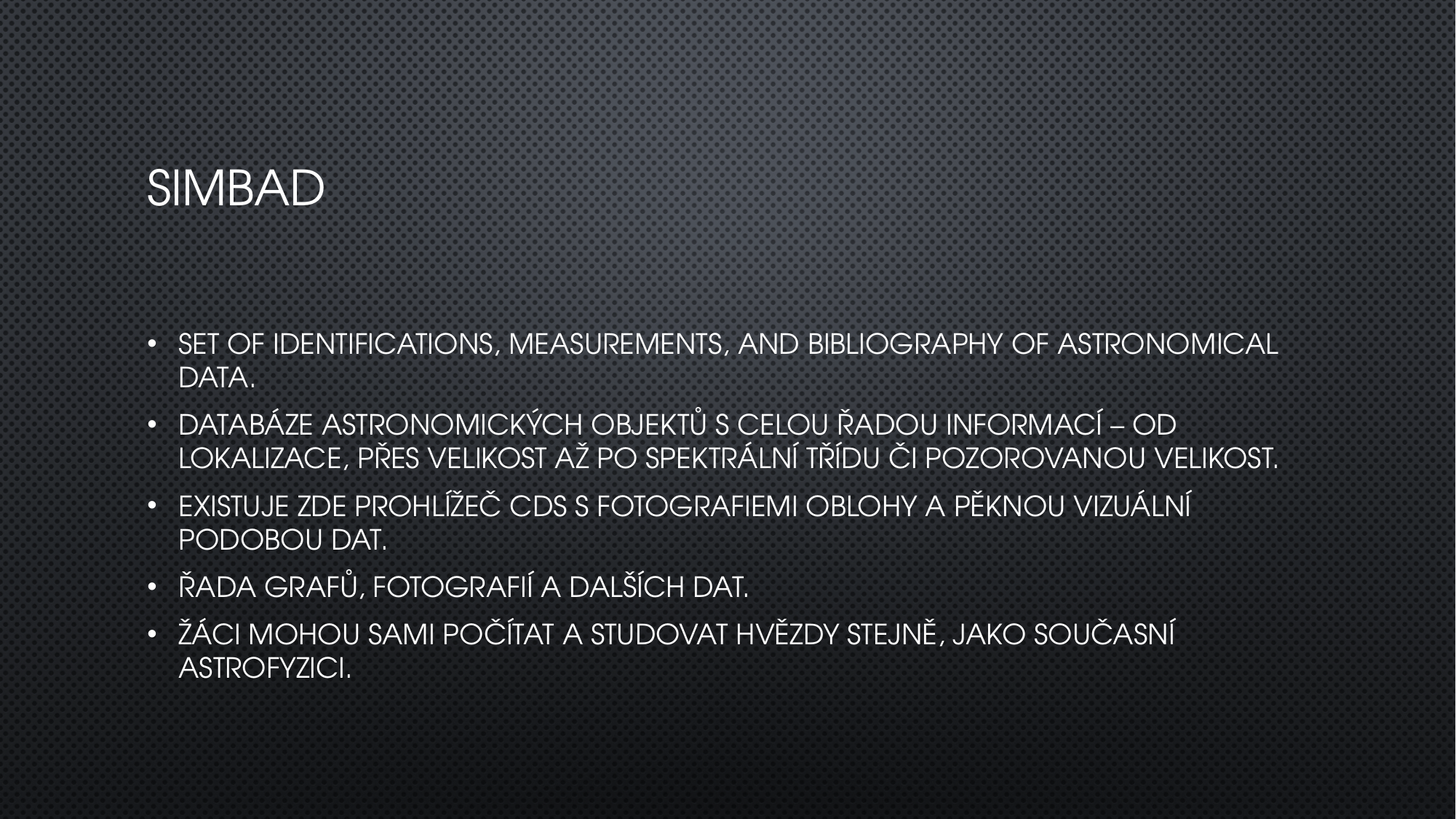

# SIMBAD
Set of Identifications, Measurements, and Bibliography of Astronomical Data.
Databáze astronomických objektů s celou řadou informací – od lokalizace, přes velikost až po spektrální třídu či pozorovanou velikost.
Existuje zde prohlížeč CDS s fotografiemi oblohy a pěknou vizuální podobou dat.
Řada grafů, fotografií a dalších dat.
Žáci mohou sami počítat a studovat hvězdy stejně, jako současní astrofyzici.